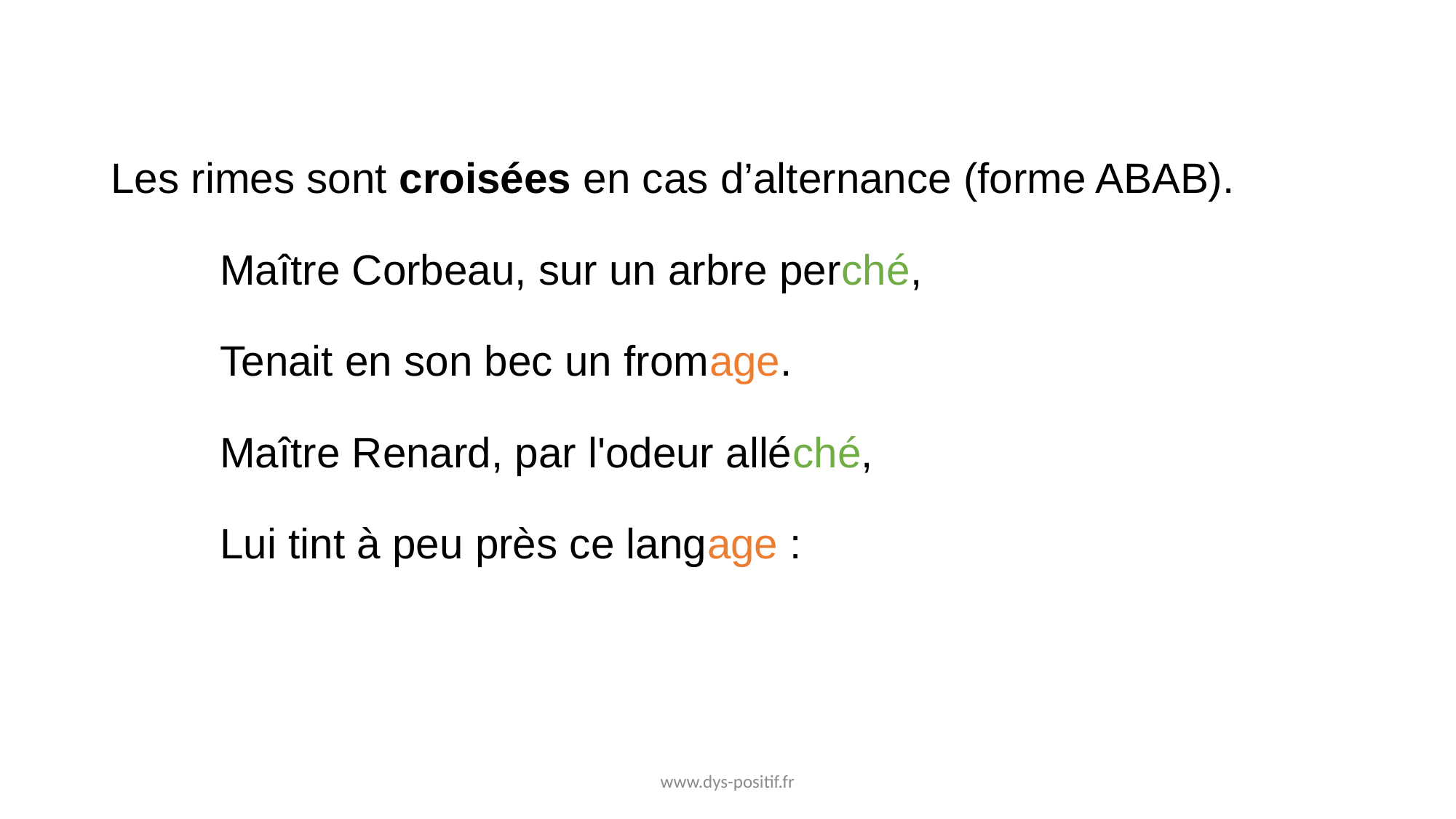

Les rimes sont croisées en cas d’alternance (forme ABAB).
	Maître Corbeau, sur un arbre perché,
	Tenait en son bec un fromage.
	Maître Renard, par l'odeur alléché,
	Lui tint à peu près ce langage :

www.dys-positif.fr